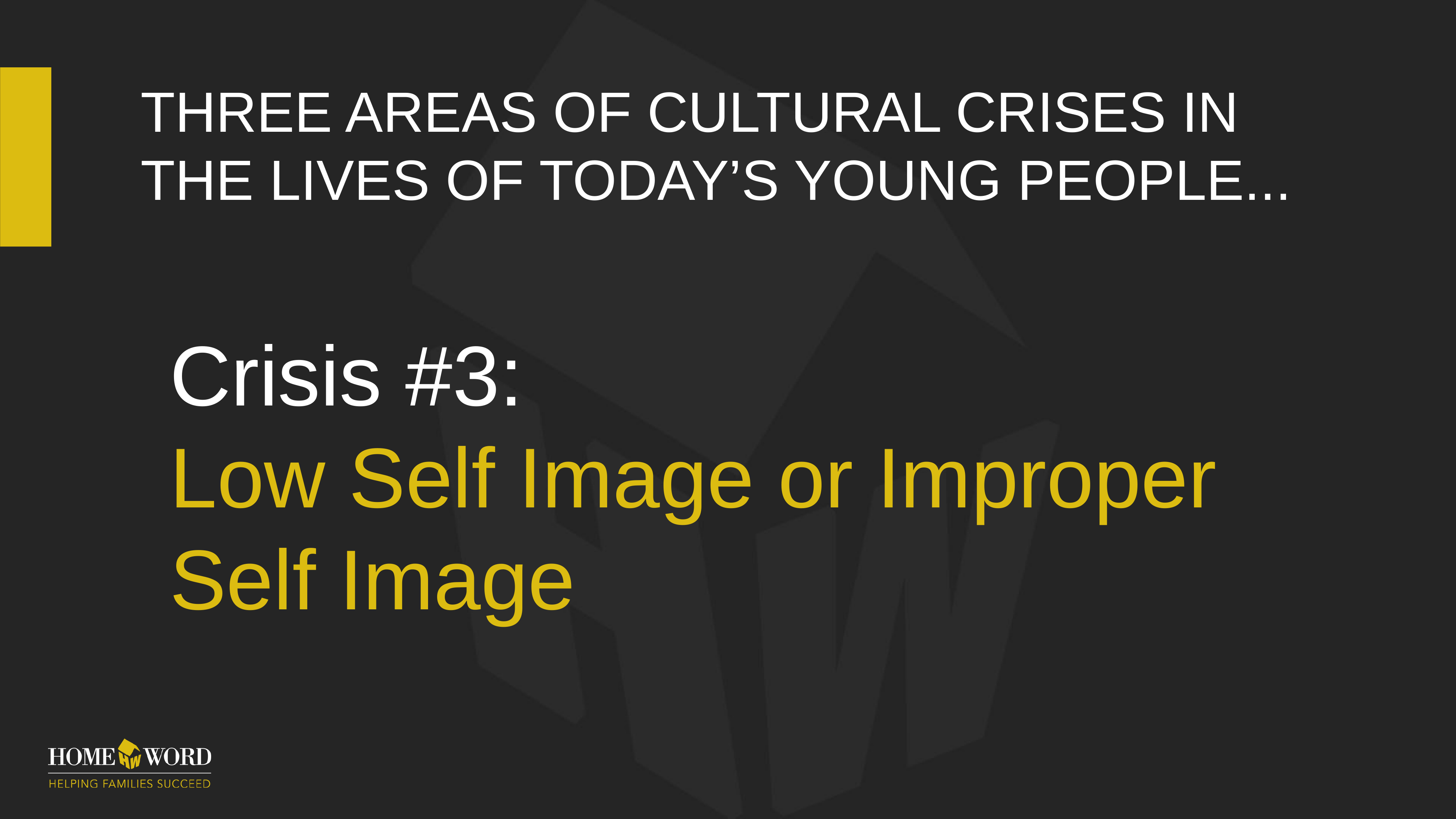

# Three Areas of Cultural Crises in The Lives of Today’s Young People...
Crisis #3:
Low Self Image or Improper Self Image